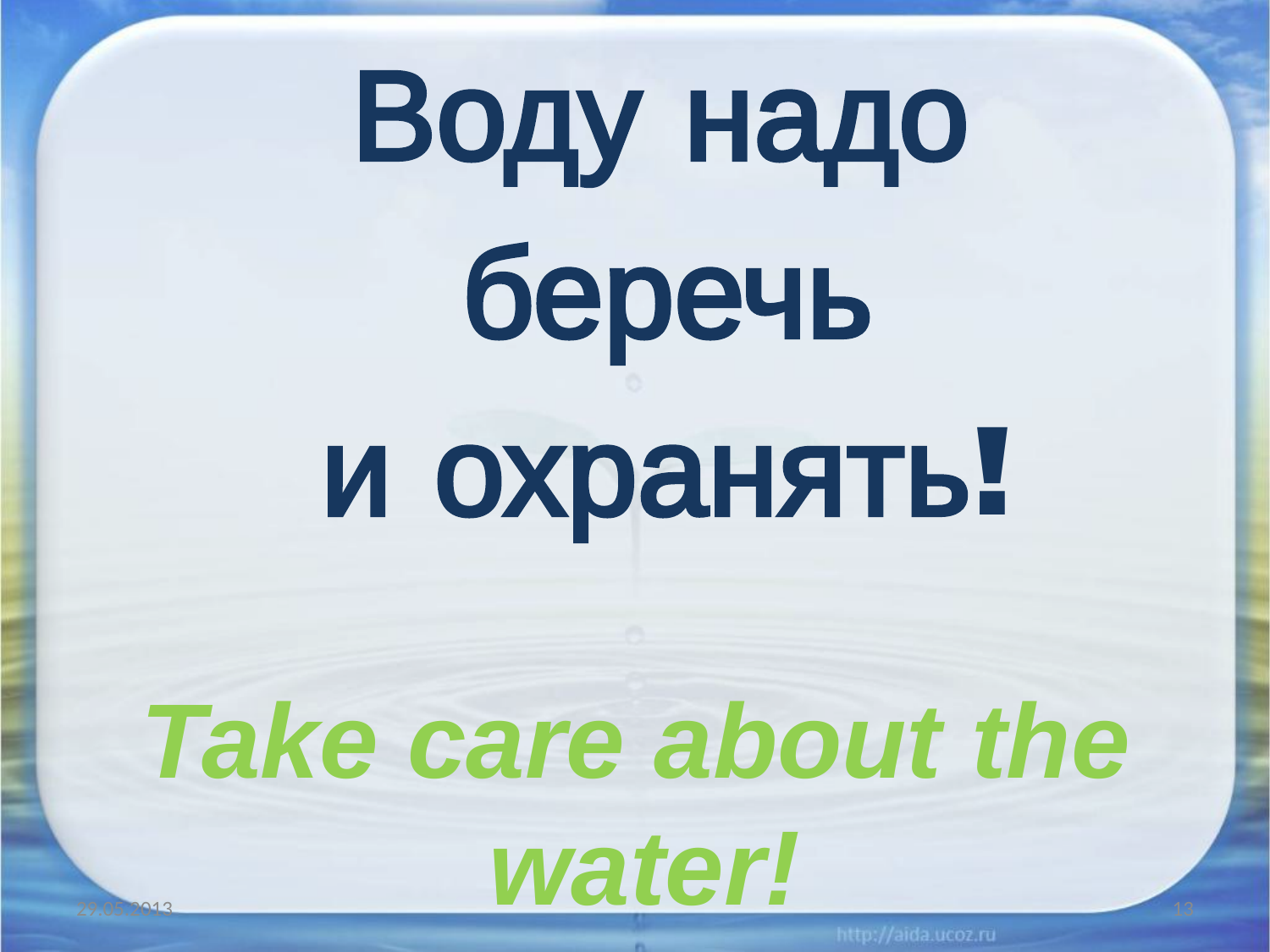

Воду надо
 беречь
 и охранять!

 Take care about the water!

29.05.2013
13